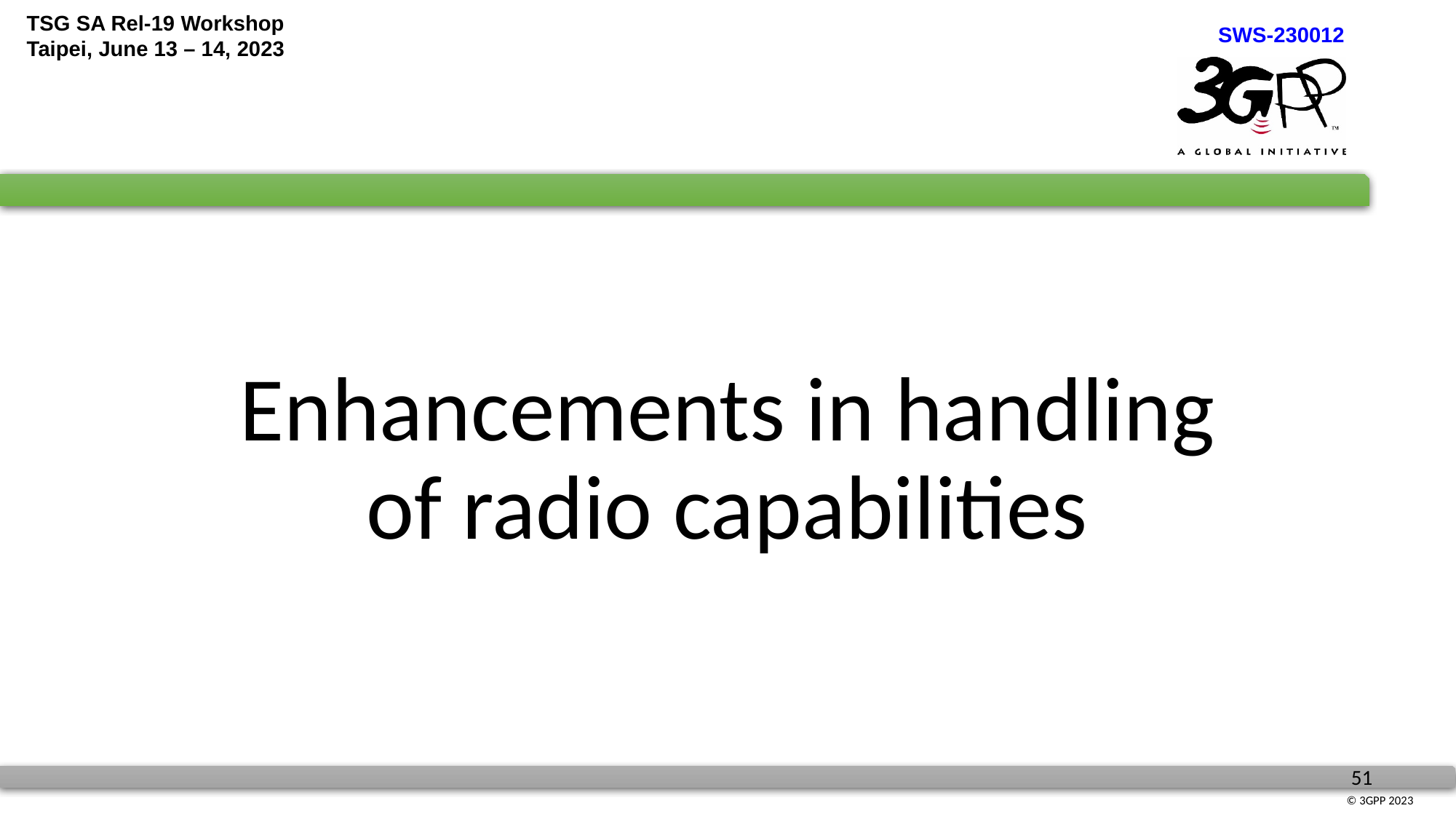

# Enhancements in handling of radio capabilities